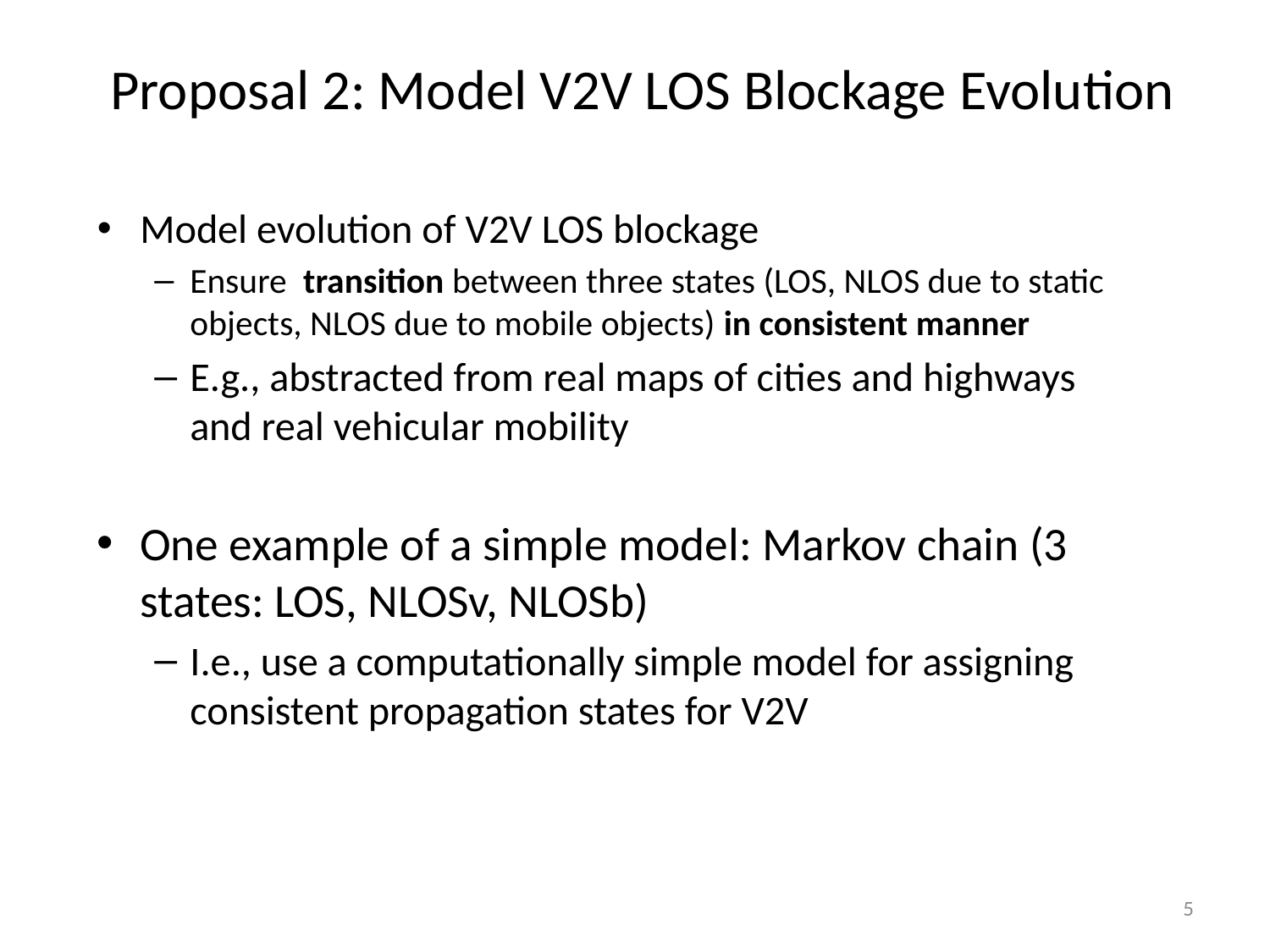

# Proposal 2: Model V2V LOS Blockage Evolution
Model evolution of V2V LOS blockage
Ensure  transition between three states (LOS, NLOS due to static objects, NLOS due to mobile objects) in consistent manner
E.g., abstracted from real maps of cities and highways and real vehicular mobility

One example of a simple model: Markov chain (3 states: LOS, NLOSv, NLOSb)
I.e., use a computationally simple model for assigning consistent propagation states for V2V
5